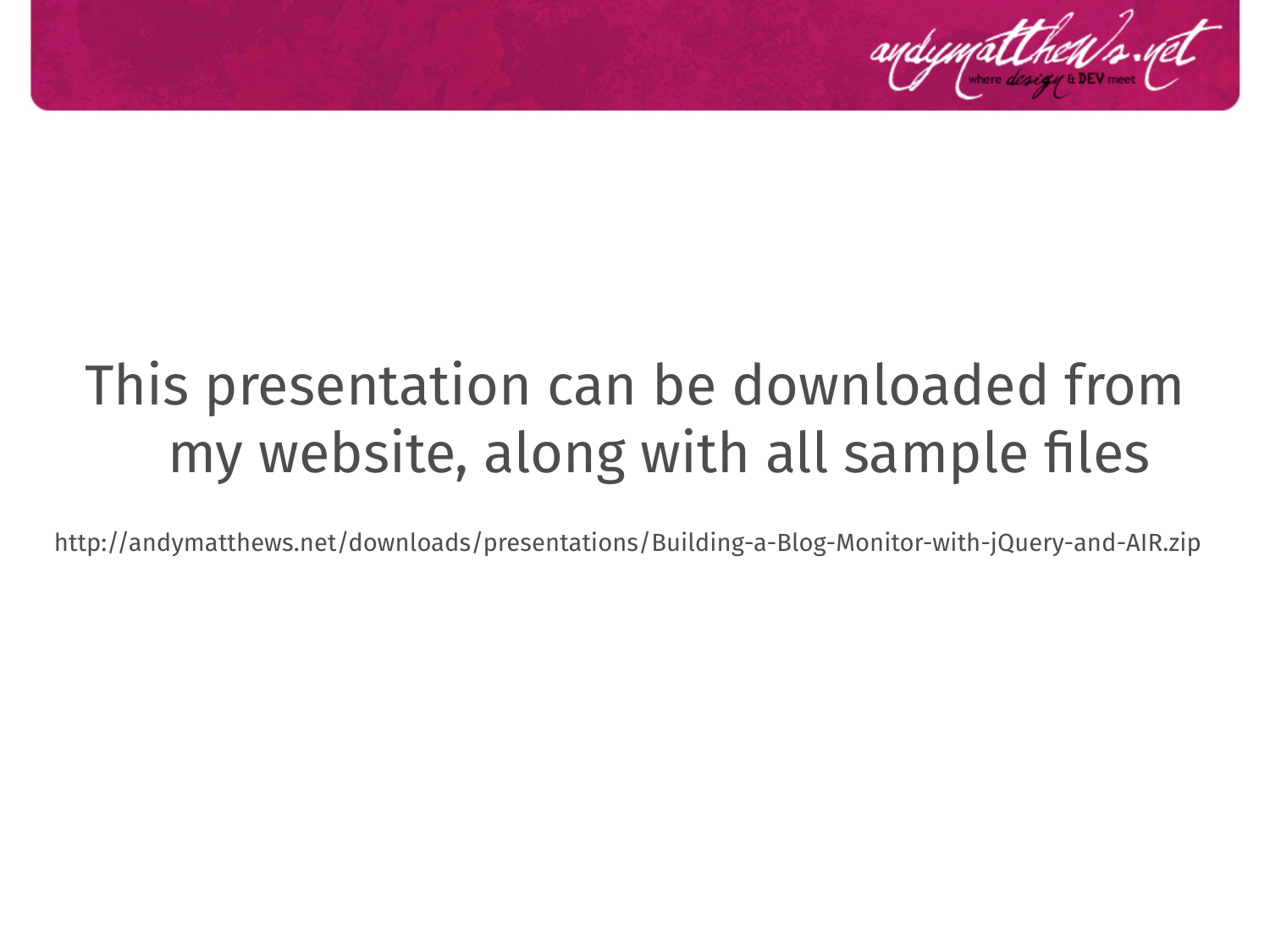

This presentation can be downloaded from my website, along with all sample files
http://andymatthews.net/downloads/presentations/Building-a-Blog-Monitor-with-jQuery-and-AIR.zip